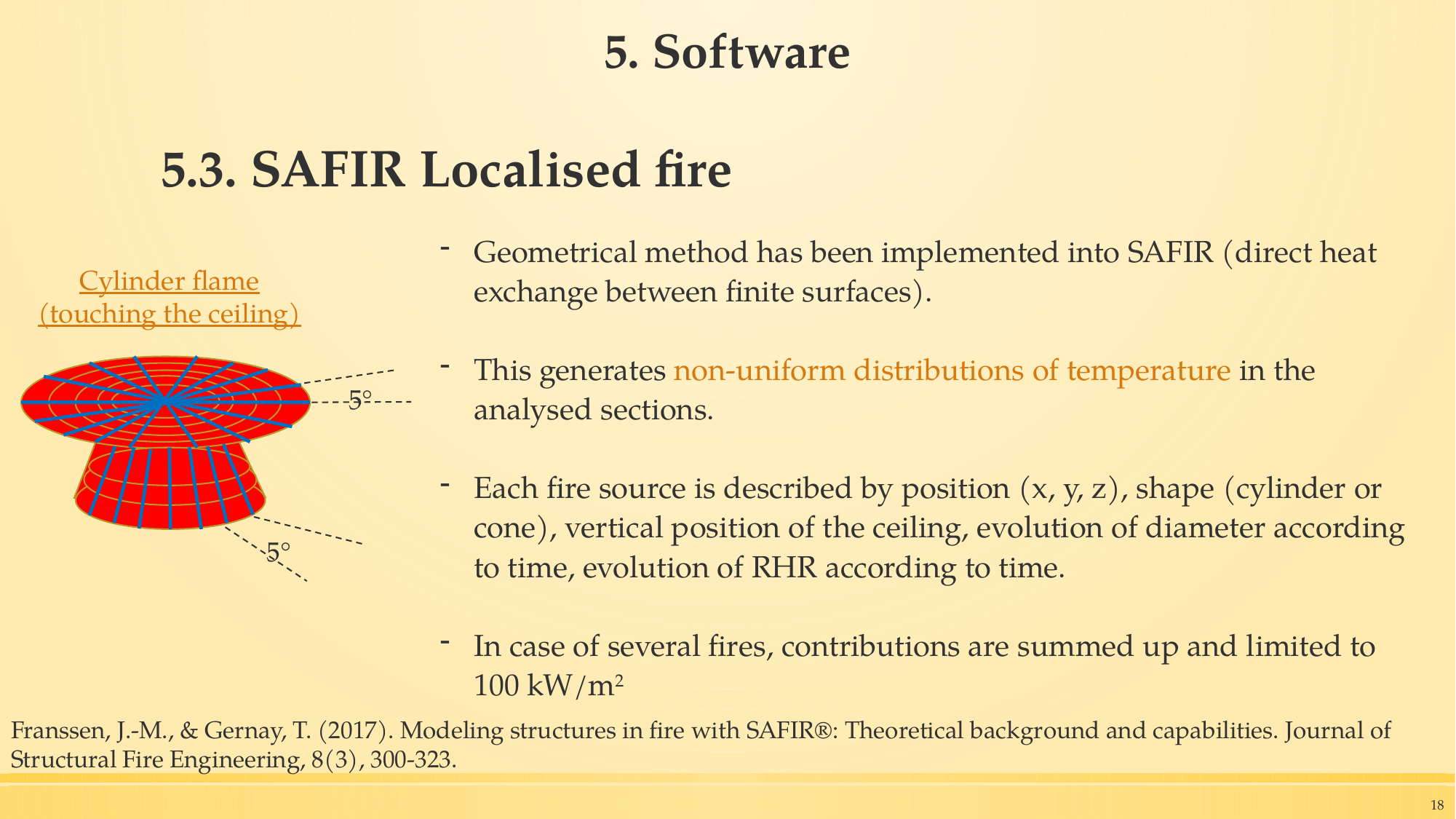

5. Software
# 5.3. SAFIR Localised fire
Geometrical method has been implemented into SAFIR (direct heat exchange between finite surfaces).

This generates non-uniform distributions of temperature in the analysed sections.

Each fire source is described by position (x, y, z), shape (cylinder or cone), vertical position of the ceiling, evolution of diameter according to time, evolution of RHR according to time.

In case of several fires, contributions are summed up and limited to 100 kW/m2
Cylinder flame (touching the ceiling)

5°
5°
Franssen, J.-M., & Gernay, T. (2017). Modeling structures in fire with SAFIR®: Theoretical background and capabilities. Journal of Structural Fire Engineering, 8(3), 300-323.
18